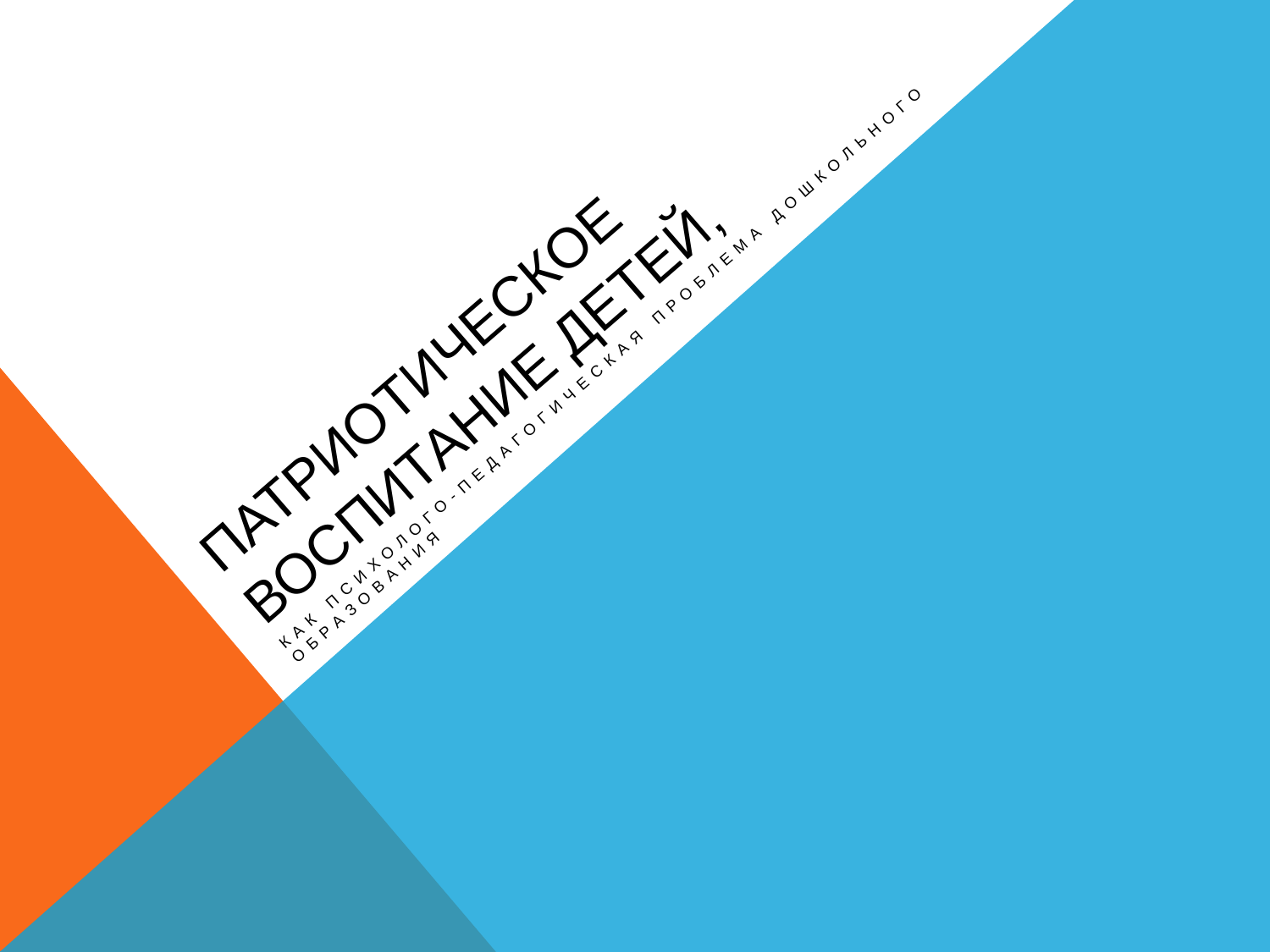

# ПАТРИОТИЧЕСКОЕ ВОСПИТАНИЕ ДЕТЕЙ,
Как психолого-педагогическая проблема дошкольного образования